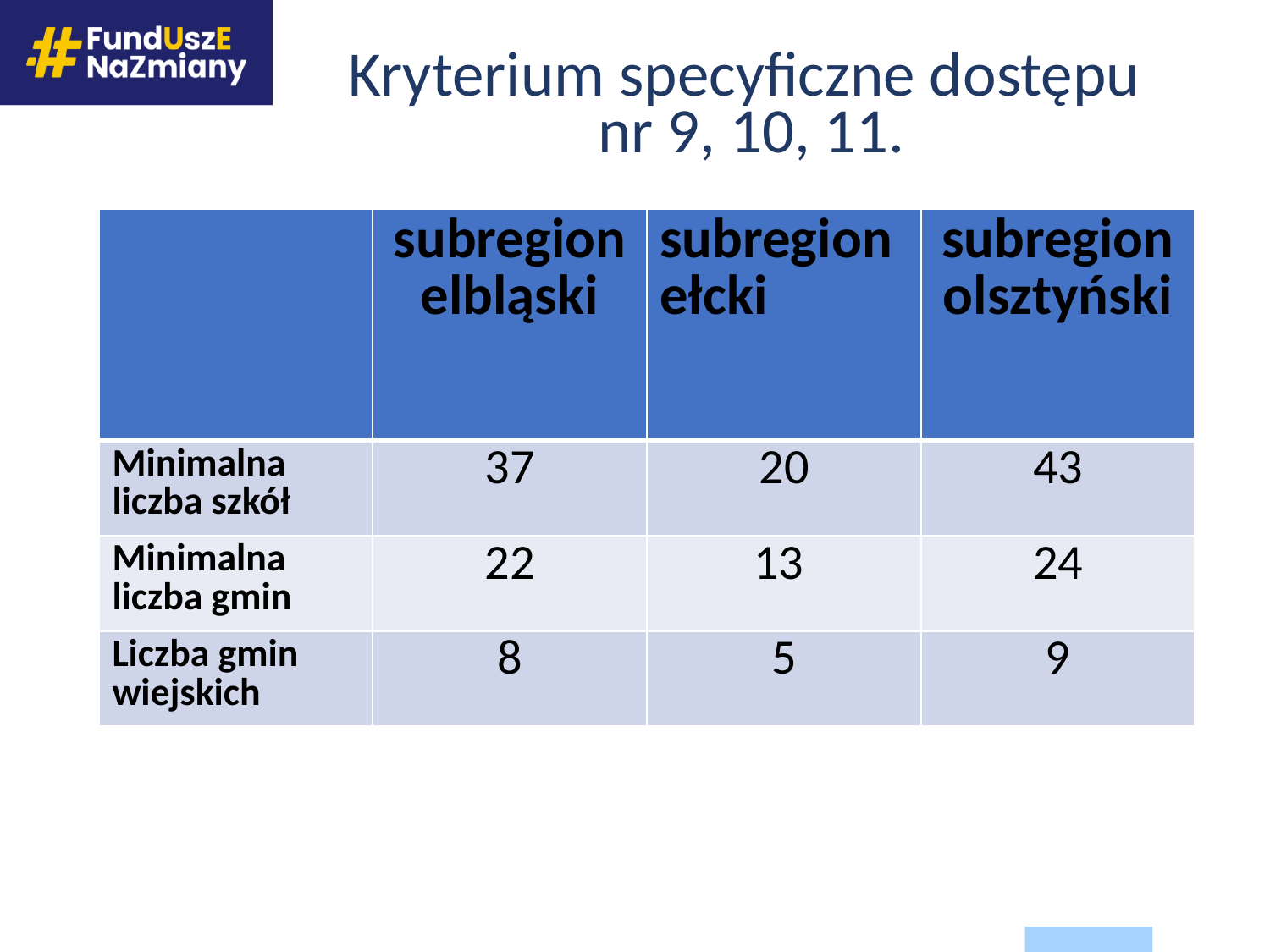

Kryterium specyficzne dostępu
nr 9, 10, 11.
|  | subregion elbląski | subregion ełcki | subregion olsztyński |
| --- | --- | --- | --- |
| Minimalna liczba szkół | 37 | 20 | 43 |
| Minimalna liczba gmin | 22 | 13 | 24 |
| Liczba gmin wiejskich | 8 | 5 | 9 |